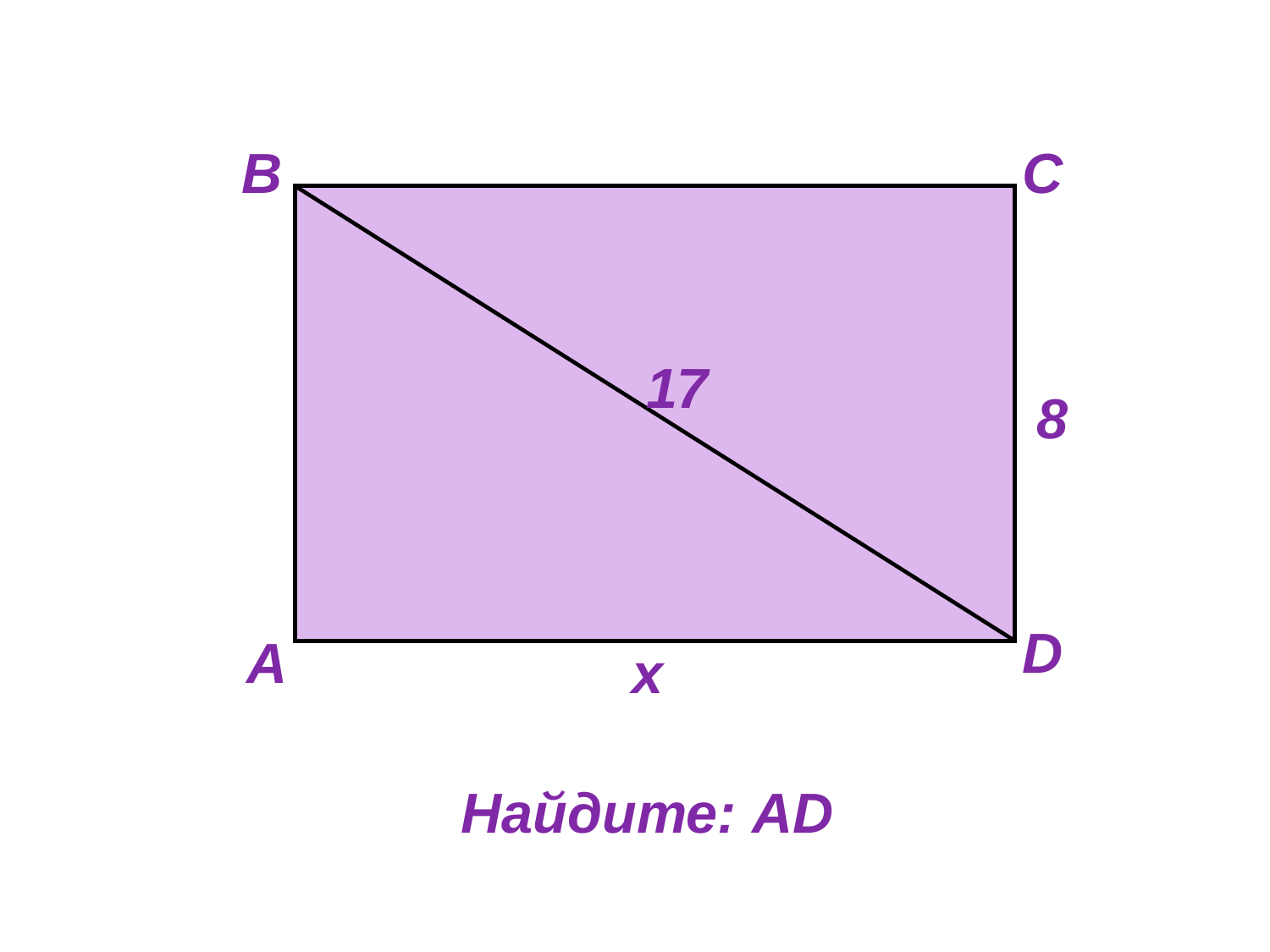

В
С

17
8
D
А
х
Найдите: АD